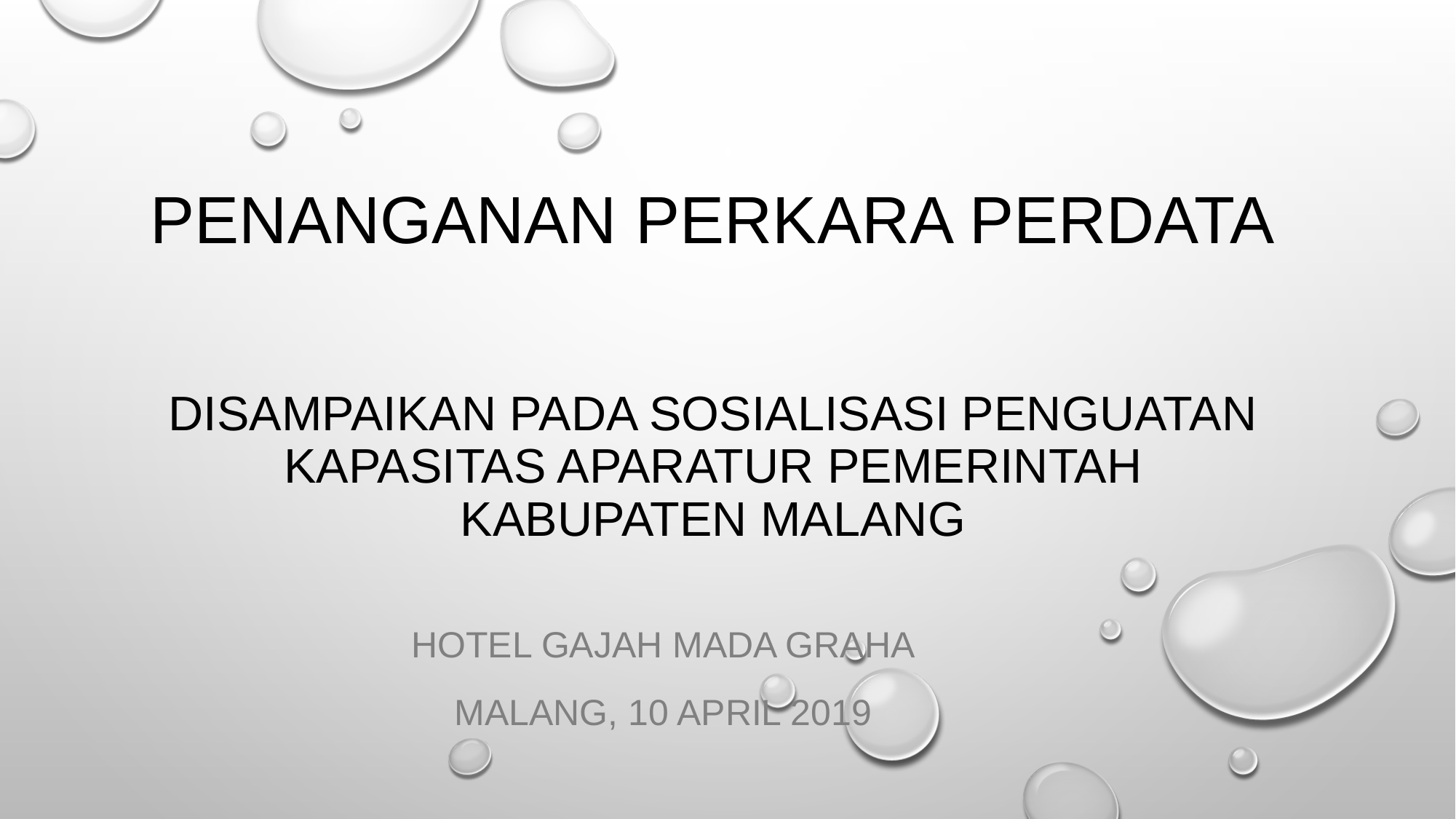

# Penanganan perkara perdata disampaikan pada sosialisasi penguatan kapasitas aparatur Pemerintah kabupaten malang
Hotel Gajah Mada Graha
Malang, 10 April 2019